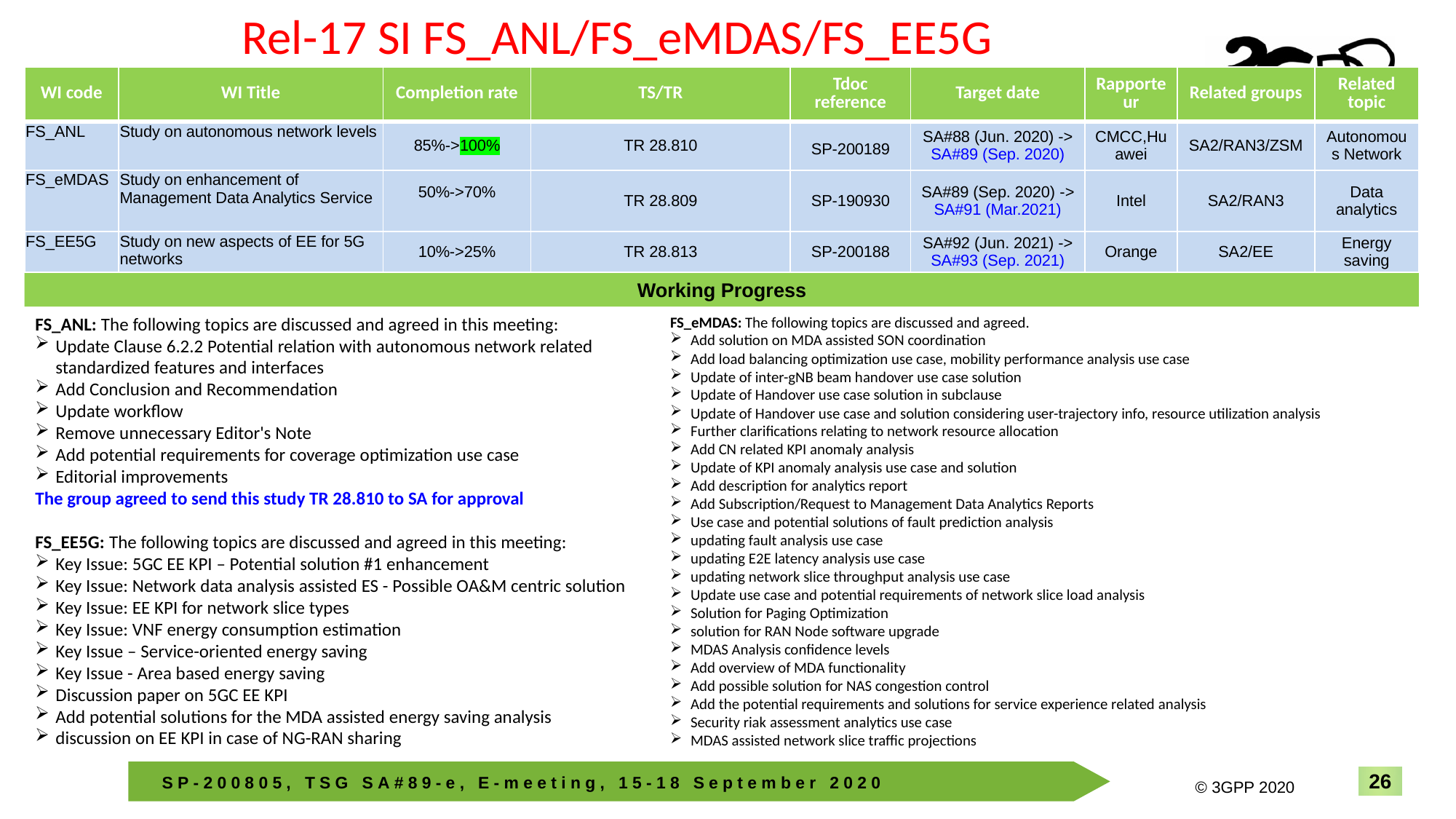

Rel-17 SI FS_ANL/FS_eMDAS/FS_EE5G
| WI code | WI Title | Completion rate | TS/TR | Tdoc reference | Target date | Rapporteur | Related groups | Related topic |
| --- | --- | --- | --- | --- | --- | --- | --- | --- |
| FS\_ANL | Study on autonomous network levels | 85%->100% | TR 28.810 | SP-200189 | SA#88 (Jun. 2020) -> SA#89 (Sep. 2020) | CMCC,Huawei | SA2/RAN3/ZSM | Autonomous Network |
| FS\_eMDAS | Study on enhancement of Management Data Analytics Service | 50%->70% | TR 28.809 | SP-190930 | SA#89 (Sep. 2020) -> SA#91 (Mar.2021) | Intel | SA2/RAN3 | Data analytics |
| FS\_EE5G | Study on new aspects of EE for 5G networks | 10%->25% | TR 28.813 | SP-200188 | SA#92 (Jun. 2021) -> SA#93 (Sep. 2021) | Orange | SA2/EE | Energy saving |
Working Progress
FS_ANL: The following topics are discussed and agreed in this meeting:
Update Clause 6.2.2 Potential relation with autonomous network related standardized features and interfaces
Add Conclusion and Recommendation
Update workflow
Remove unnecessary Editor's Note
Add potential requirements for coverage optimization use case
Editorial improvements
The group agreed to send this study TR 28.810 to SA for approval

FS_EE5G: The following topics are discussed and agreed in this meeting:
Key Issue: 5GC EE KPI – Potential solution #1 enhancement
Key Issue: Network data analysis assisted ES - Possible OA&M centric solution
Key Issue: EE KPI for network slice types
Key Issue: VNF energy consumption estimation
Key Issue – Service-oriented energy saving
Key Issue - Area based energy saving
Discussion paper on 5GC EE KPI
Add potential solutions for the MDA assisted energy saving analysis
discussion on EE KPI in case of NG-RAN sharing
FS_eMDAS: The following topics are discussed and agreed.
Add solution on MDA assisted SON coordination
Add load balancing optimization use case, mobility performance analysis use case
Update of inter-gNB beam handover use case solution
Update of Handover use case solution in subclause
Update of Handover use case and solution considering user-trajectory info, resource utilization analysis
Further clarifications relating to network resource allocation
Add CN related KPI anomaly analysis
Update of KPI anomaly analysis use case and solution
Add description for analytics report
Add Subscription/Request to Management Data Analytics Reports
Use case and potential solutions of fault prediction analysis
updating fault analysis use case
updating E2E latency analysis use case
updating network slice throughput analysis use case
Update use case and potential requirements of network slice load analysis
Solution for Paging Optimization
solution for RAN Node software upgrade
MDAS Analysis confidence levels
Add overview of MDA functionality
Add possible solution for NAS congestion control
Add the potential requirements and solutions for service experience related analysis
Security riak assessment analytics use case
MDAS assisted network slice traffic projections